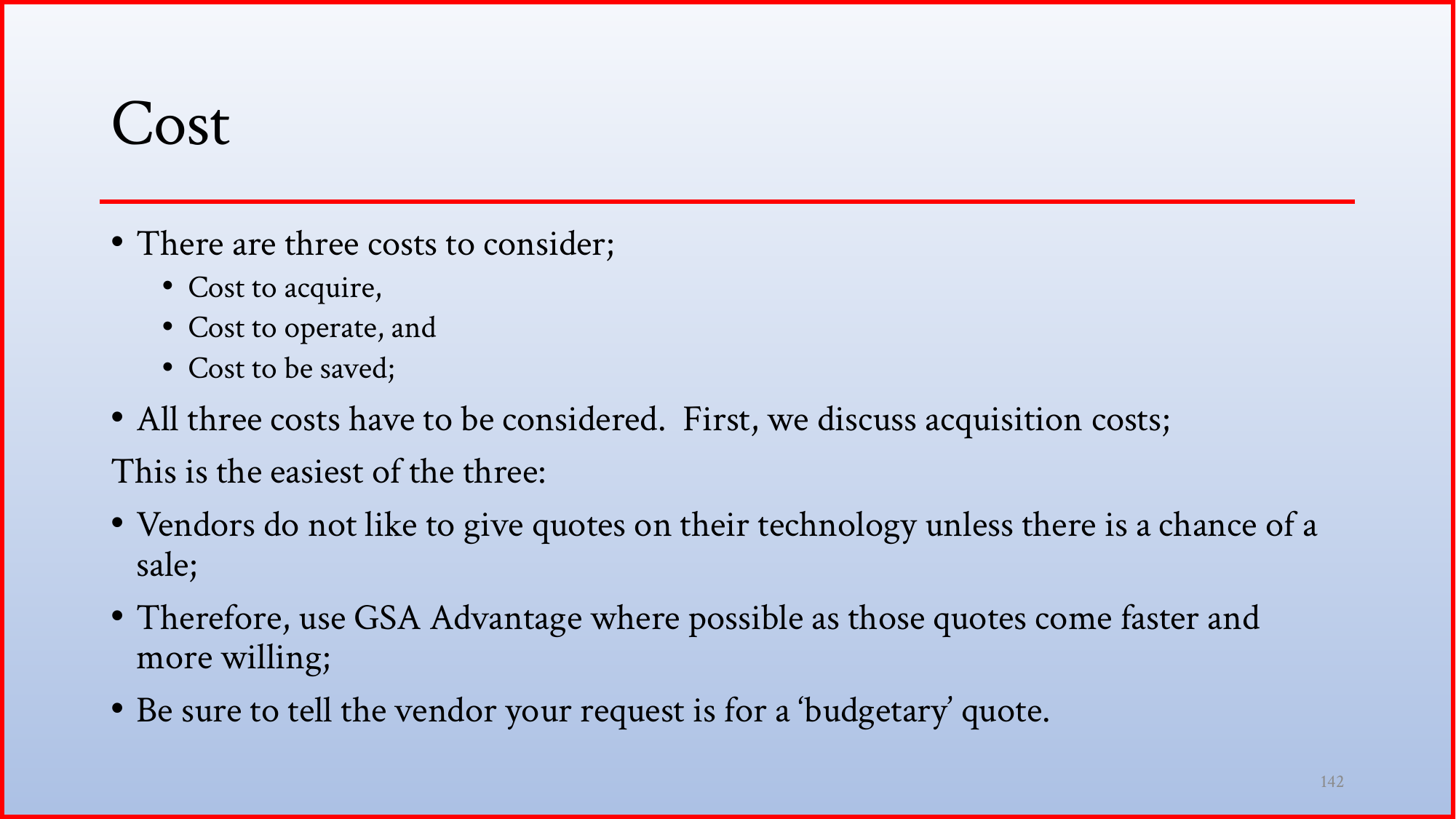

# Cost
There are three costs to consider;
Cost to acquire,
Cost to operate, and
Cost to be saved;
All three costs have to be considered.  First, we discuss acquisition costs;
This is the easiest of the three:
Vendors do not like to give quotes on their technology unless there is a chance of a sale;
Therefore, use GSA Advantage where possible as those quotes come faster and more willing;
Be sure to tell the vendor your request is for a ‘budgetary’ quote.

142